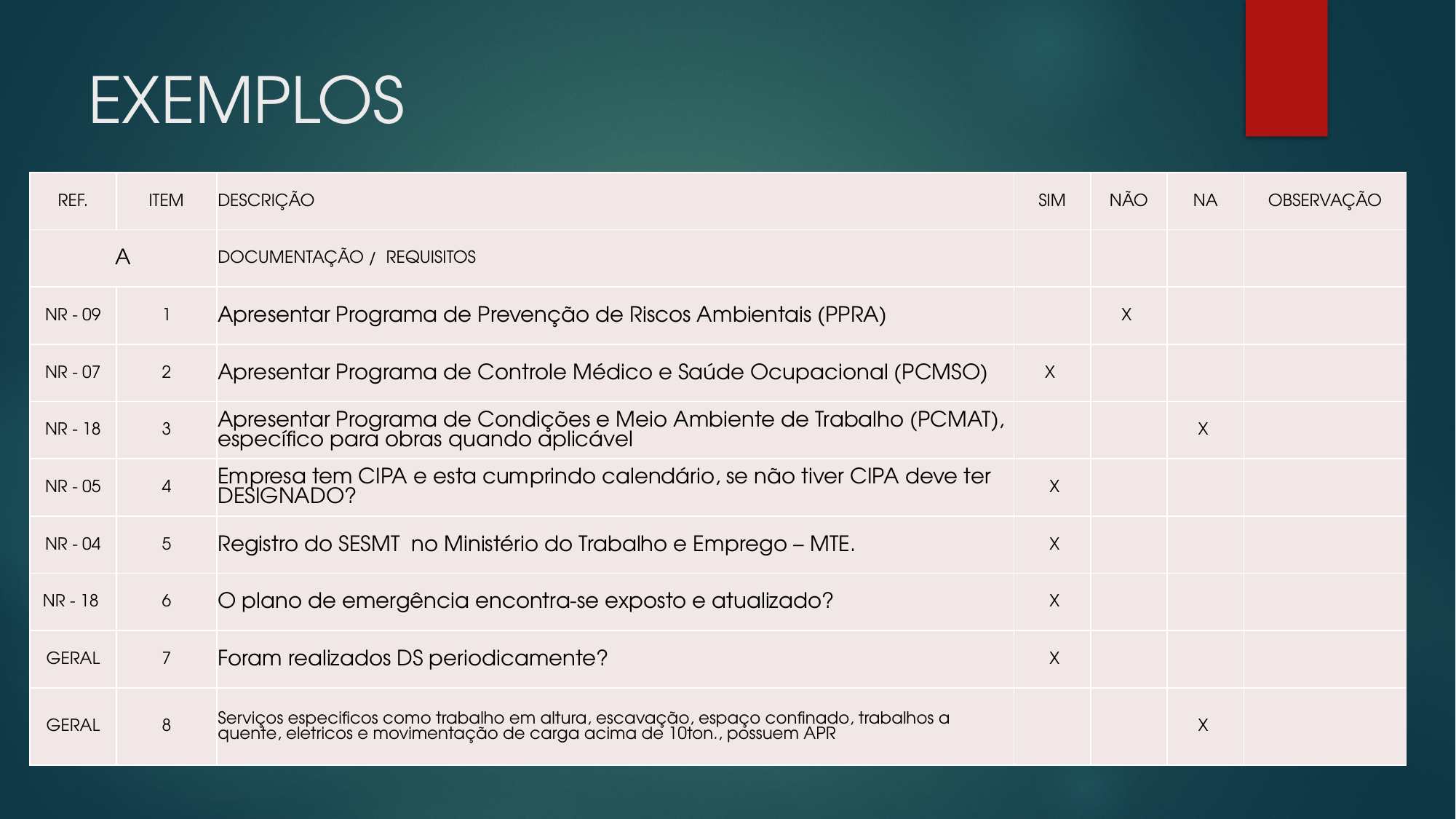

# EXEMPLOS
| REF. | ITEM | DESCRIÇÃO | SIM | NÃO | NA | OBSERVAÇÃO |
| --- | --- | --- | --- | --- | --- | --- |
| A |  | DOCUMENTAÇÃO / REQUISITOS |  |  |  |  |
| NR - 09 | 1 | Apresentar Programa de Prevenção de Riscos Ambientais (PPRA) |  | X |  |  |
| NR - 07 | 2 | Apresentar Programa de Controle Médico e Saúde Ocupacional (PCMSO) | X |  |  |  |
| NR - 18 | 3 | Apresentar Programa de Condições e Meio Ambiente de Trabalho (PCMAT), específico para obras quando aplicável |  |  | X |  |
| NR - 05 | 4 | Empresa tem CIPA e esta cumprindo calendário, se não tiver CIPA deve ter DESIGNADO? | X |  |  |  |
| NR - 04 | 5 | Registro do SESMT no Ministério do Trabalho e Emprego – MTE. | X |  |  |  |
| NR - 18 | 6 | O plano de emergência encontra-se exposto e atualizado? | X |  |  |  |
| GERAL | 7 | Foram realizados DS periodicamente? | X |  |  |  |
| GERAL | 8 | Serviços especificos como trabalho em altura, escavação, espaço confinado, trabalhos a quente, eletricos e movimentação de carga acima de 10ton., possuem APR |  |  | X |  |